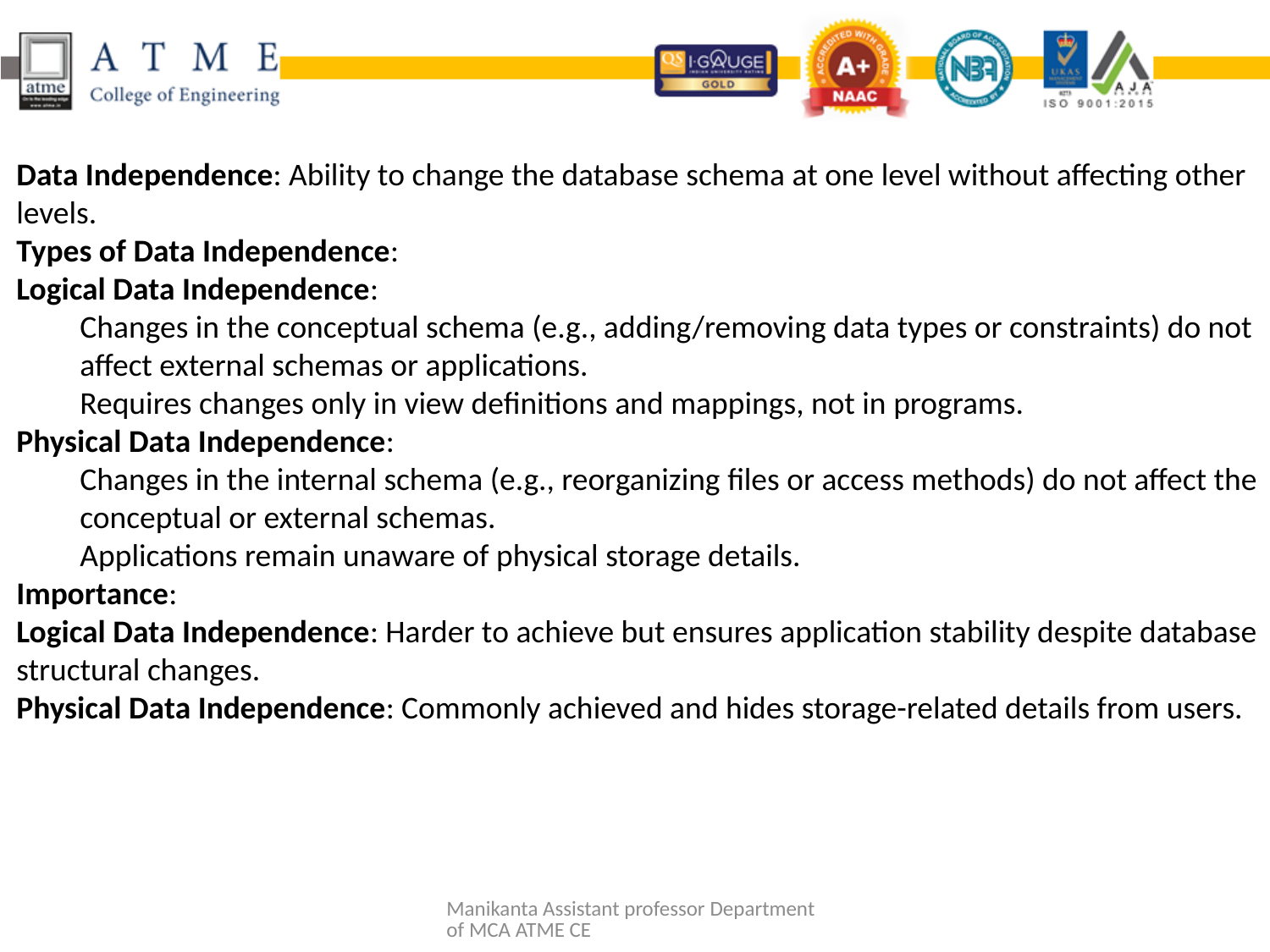

Data Independence: Ability to change the database schema at one level without affecting other levels.
Types of Data Independence:
Logical Data Independence:
Changes in the conceptual schema (e.g., adding/removing data types or constraints) do not affect external schemas or applications.
Requires changes only in view definitions and mappings, not in programs.
Physical Data Independence:
Changes in the internal schema (e.g., reorganizing files or access methods) do not affect the conceptual or external schemas.
Applications remain unaware of physical storage details.
Importance:
Logical Data Independence: Harder to achieve but ensures application stability despite database structural changes.
Physical Data Independence: Commonly achieved and hides storage-related details from users.
Manikanta Assistant professor Department of MCA ATME CE